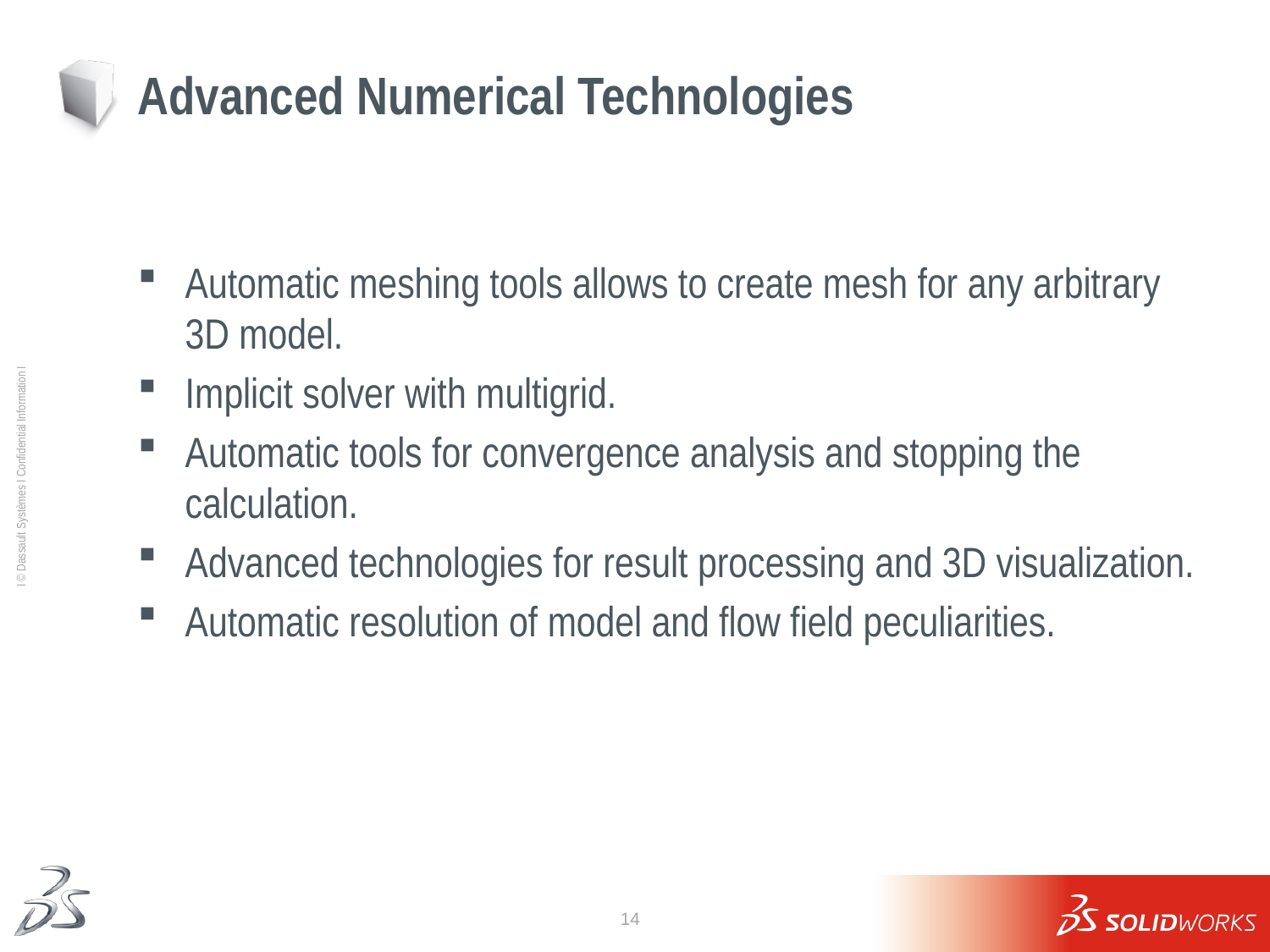

# Advanced Numerical Technologies
Automatic meshing tools allows to create mesh for any arbitrary 3D model.
Implicit solver with multigrid.
Automatic tools for convergence analysis and stopping the calculation.
Advanced technologies for result processing and 3D visualization.
Automatic resolution of model and flow field peculiarities.